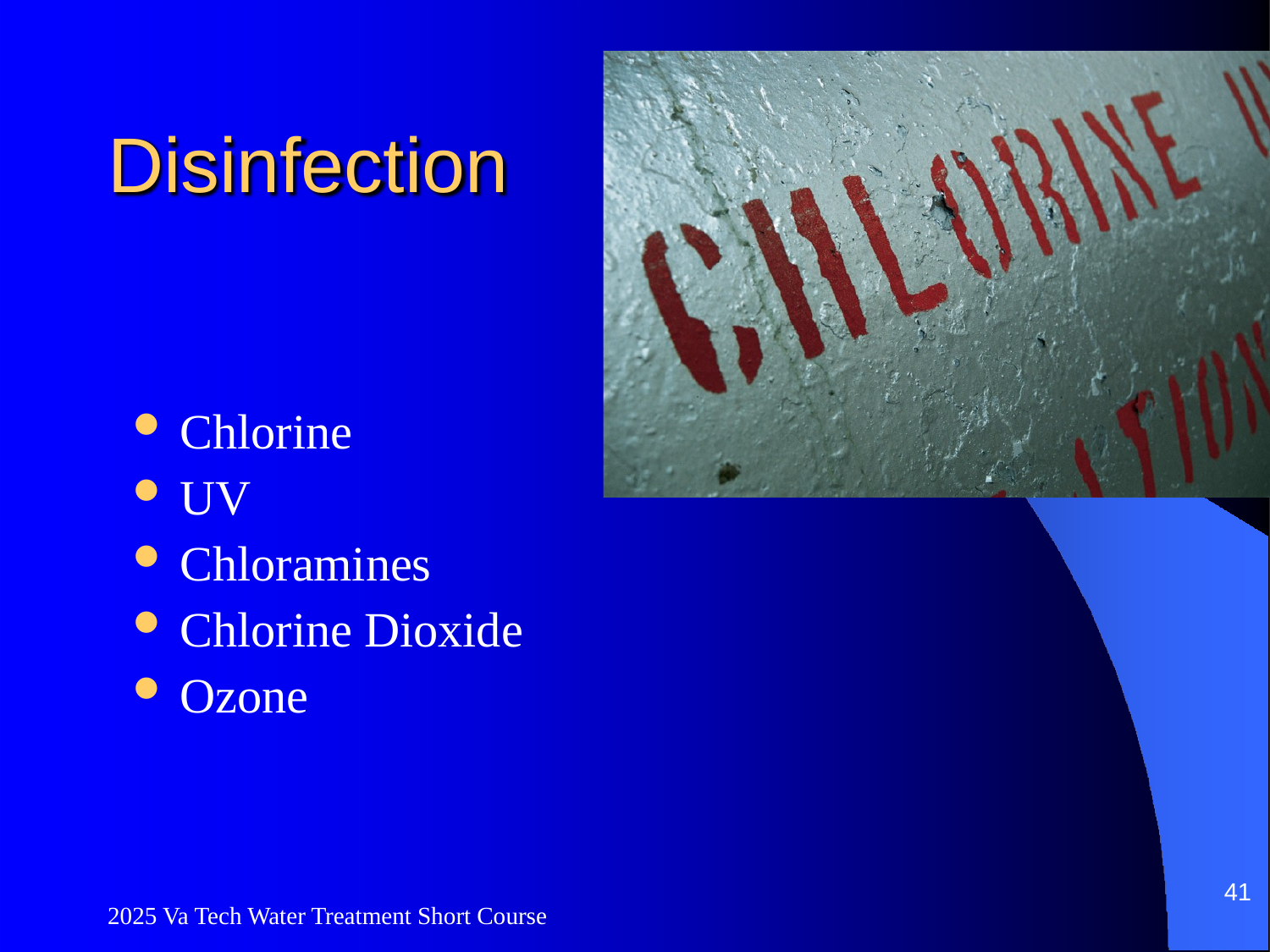

# Disinfection
Chlorine
UV
Chloramines
Chlorine Dioxide
Ozone
41
2025 Va Tech Water Treatment Short Course